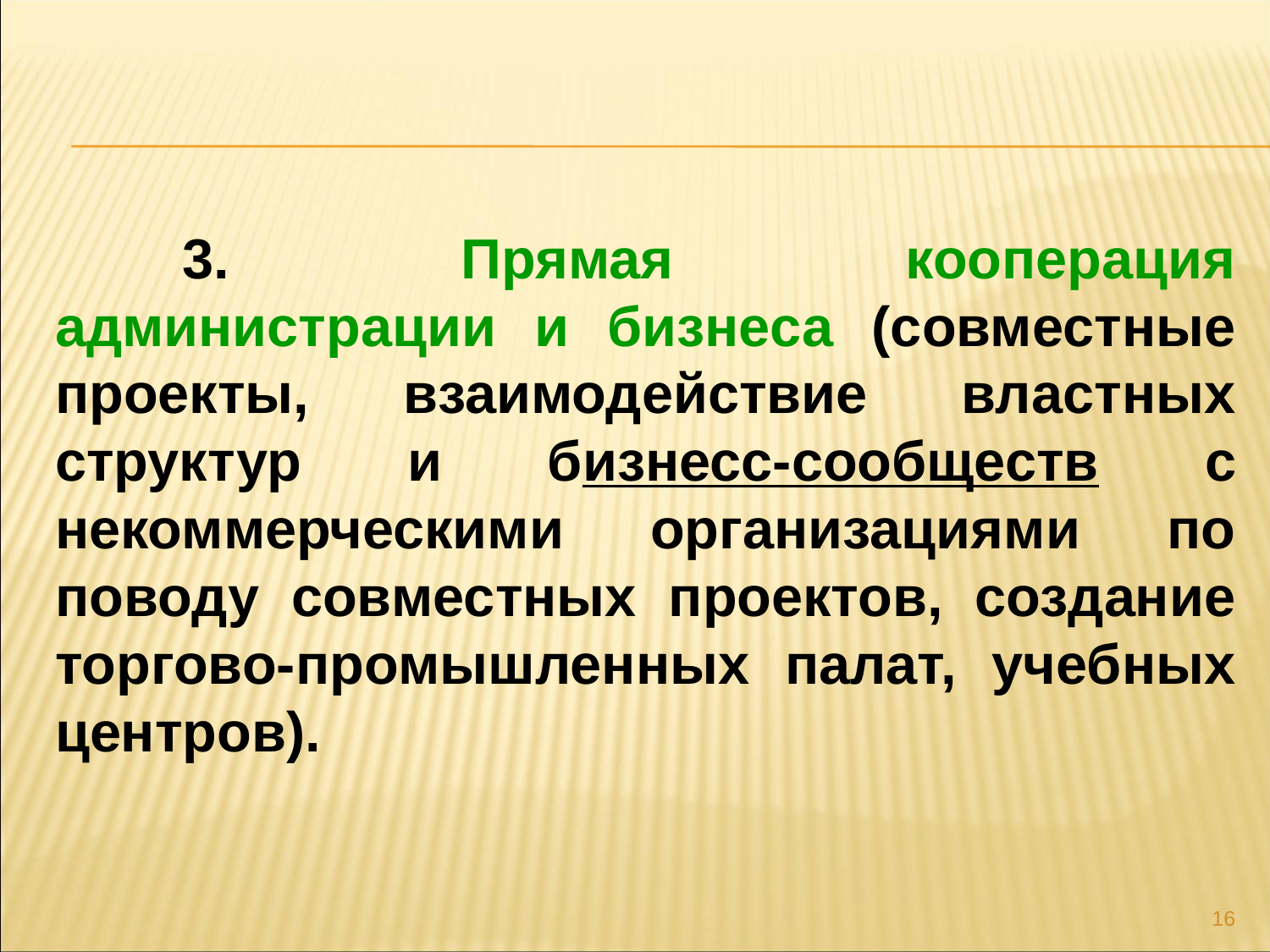

3. Прямая кооперация администрации и бизнеса (совместные проекты, взаимодействие властных структур и бизнесс-сообществ с некоммерческими организациями по поводу совместных проектов, создание торгово-промышленных палат, учебных центров).
16